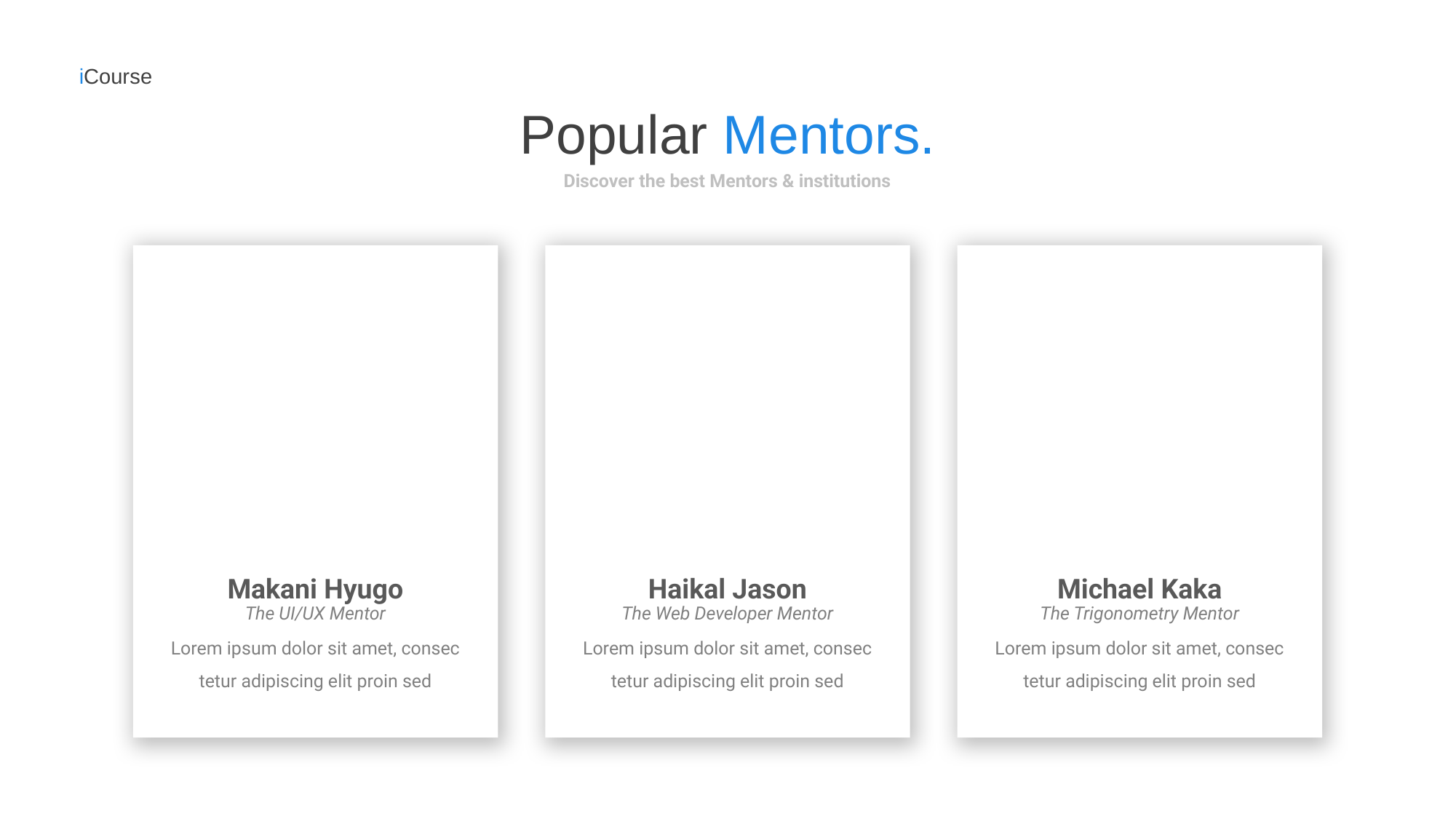

iCourse
Popular Mentors.
Discover the best Mentors & institutions

Makani Hyugo
Haikal Jason
Michael Kaka
The UI/UX Mentor
The Web Developer Mentor
The Trigonometry Mentor
Lorem ipsum dolor sit amet, consec tetur adipiscing elit proin sed
Lorem ipsum dolor sit amet, consec tetur adipiscing elit proin sed
Lorem ipsum dolor sit amet, consec tetur adipiscing elit proin sed